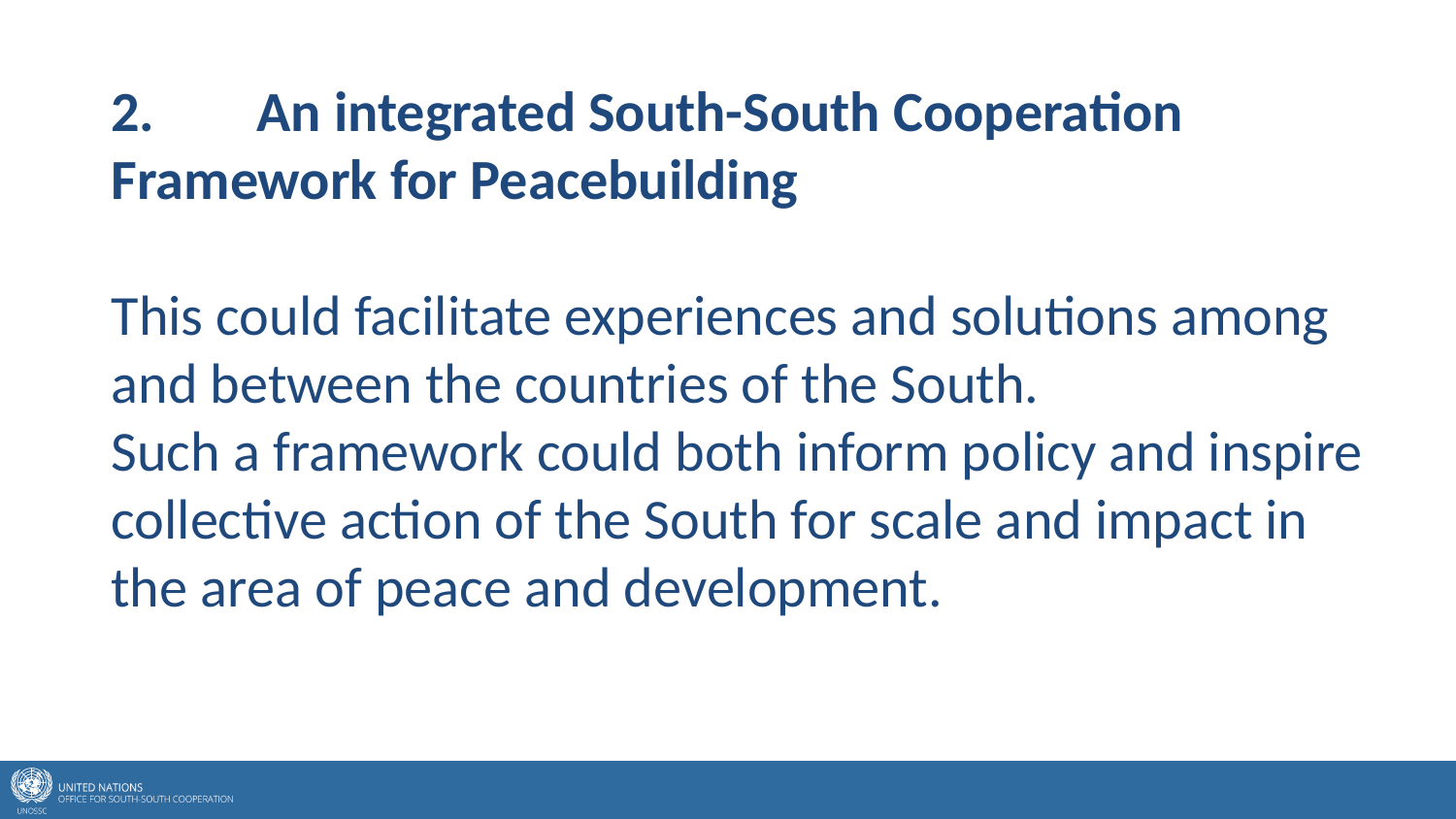

2.	An integrated South-South Cooperation Framework for Peacebuilding

This could facilitate experiences and solutions among and between the countries of the South.
Such a framework could both inform policy and inspire collective action of the South for scale and impact in the area of peace and development.